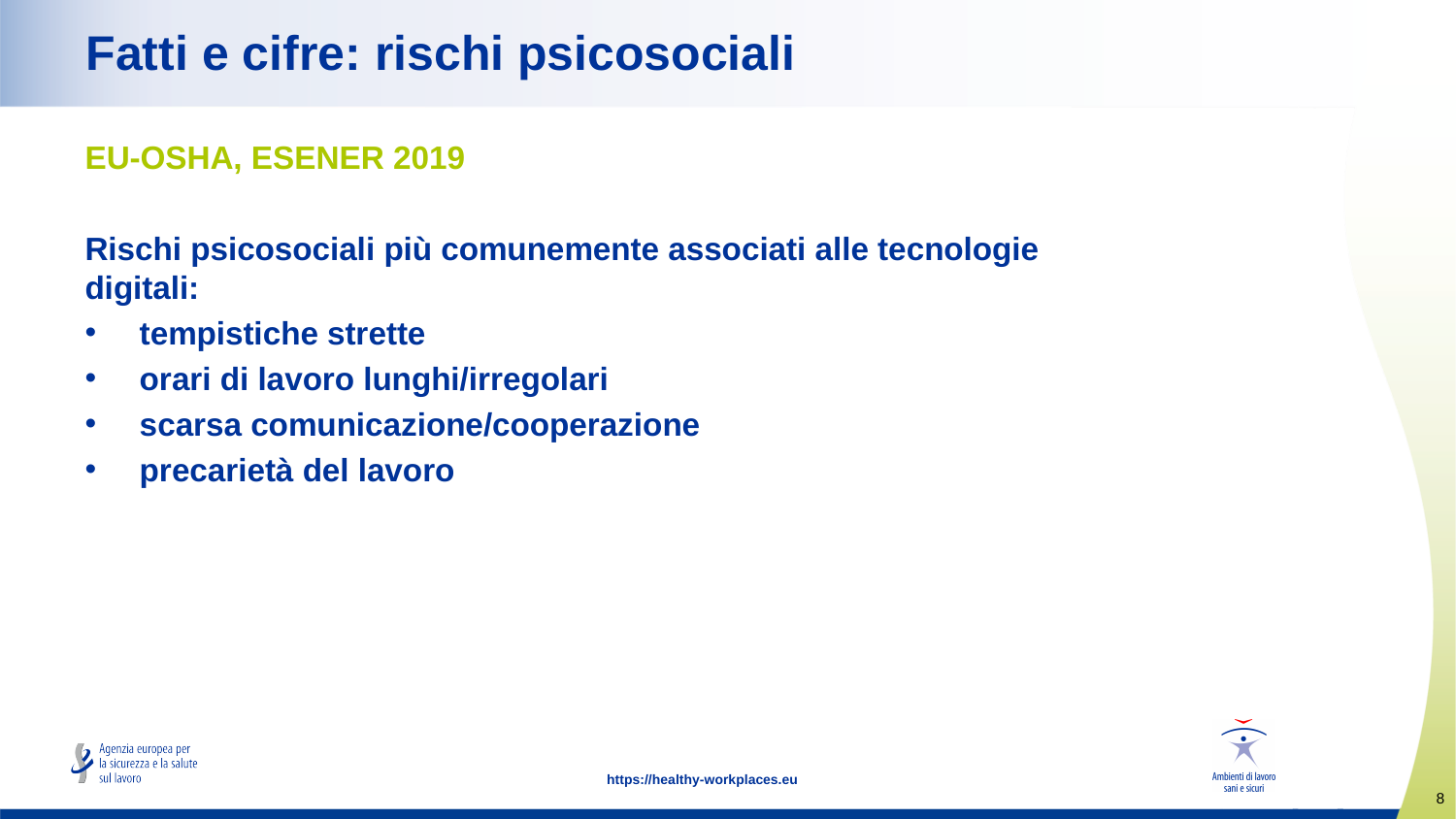

# Fatti e cifre: rischi psicosociali
EU-OSHA, ESENER 2019

Rischi psicosociali più comunemente associati alle tecnologie digitali:
tempistiche strette
orari di lavoro lunghi/irregolari
scarsa comunicazione/cooperazione
precarietà del lavoro